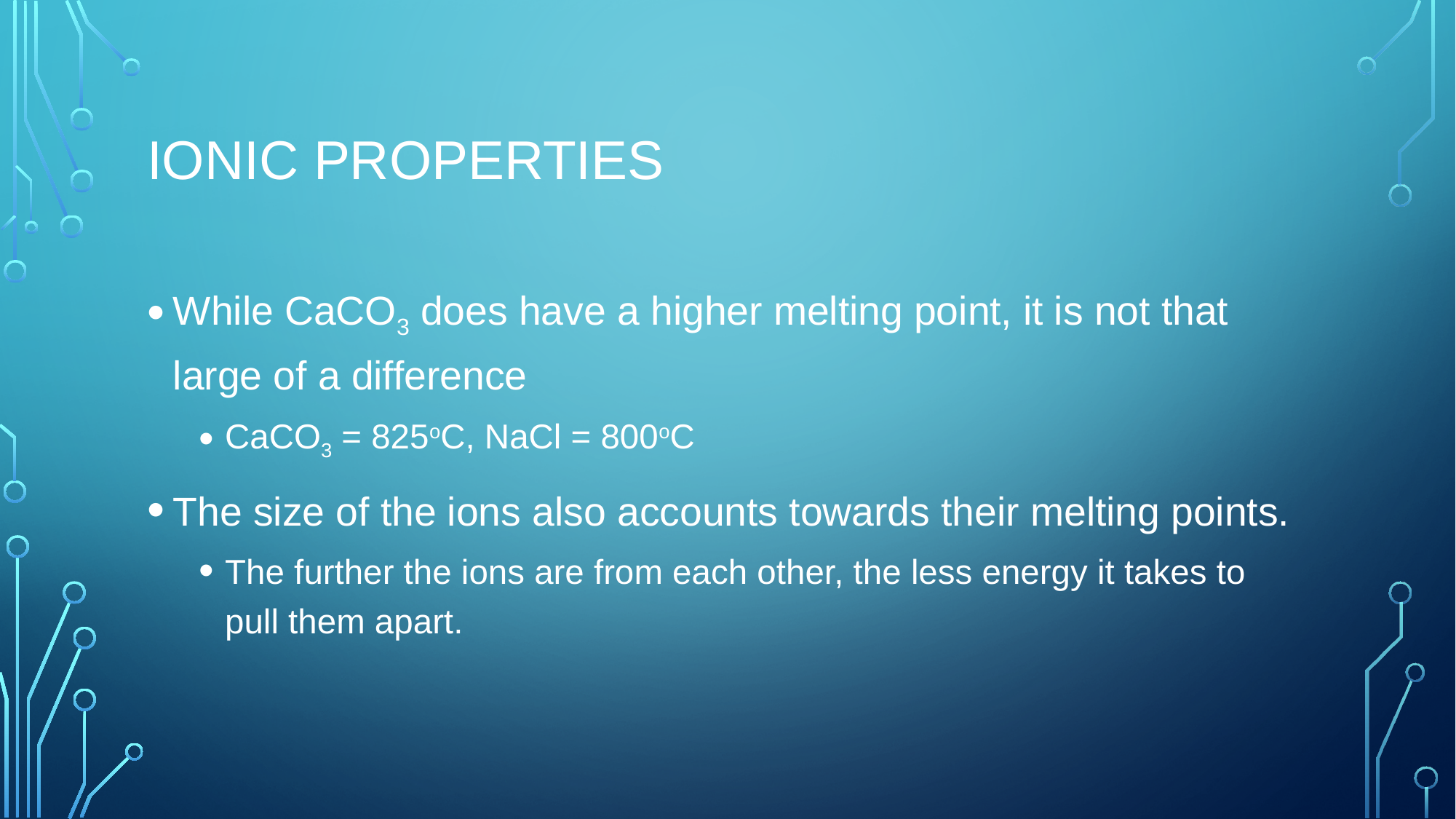

# Ionic properties
While CaCO3 does have a higher melting point, it is not that large of a difference
CaCO3 = 825oC, NaCl = 800oC
The size of the ions also accounts towards their melting points.
The further the ions are from each other, the less energy it takes to pull them apart.